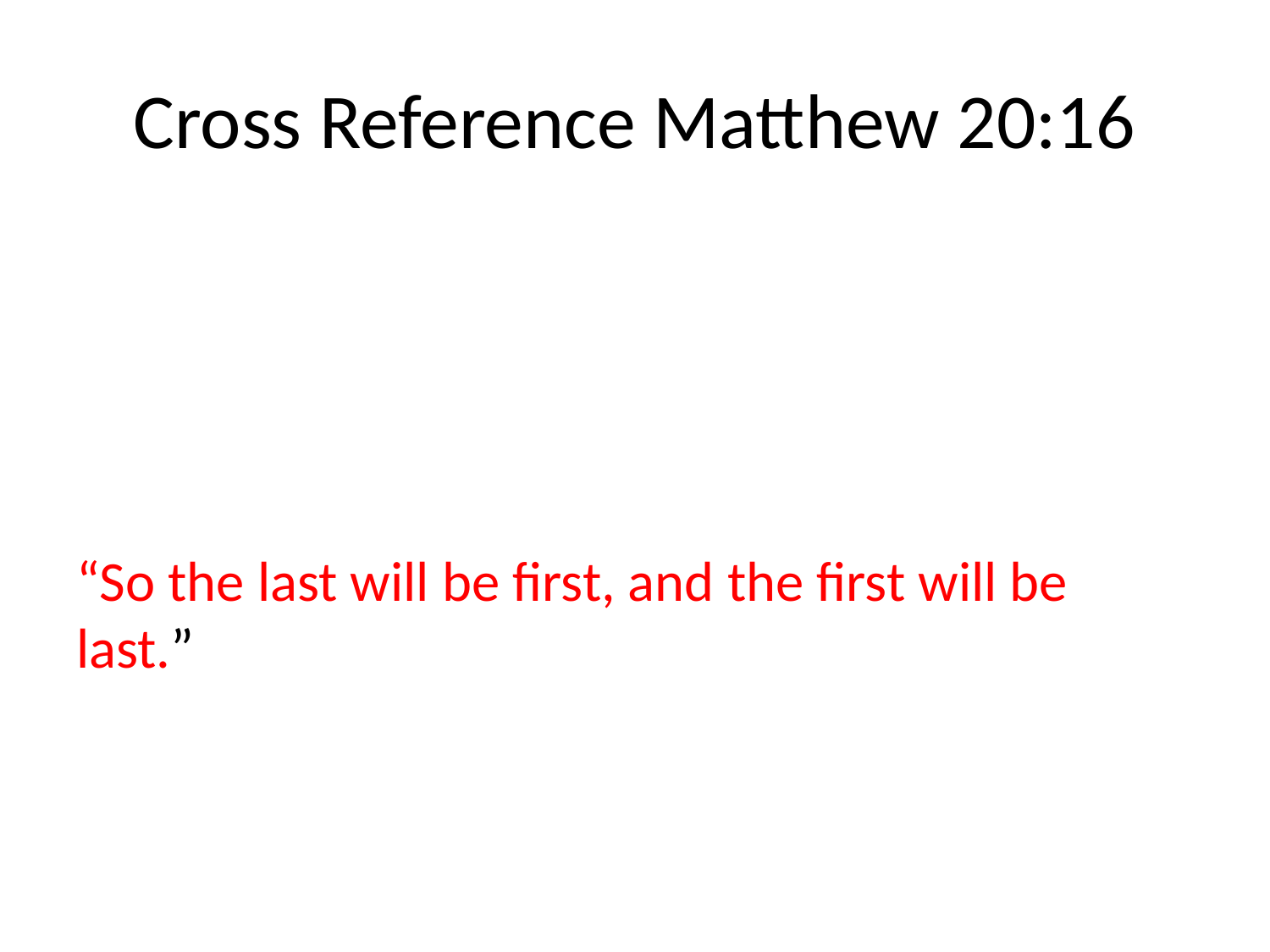

# Cross Reference Matthew 20:16

“So the last will be first, and the first will be last.”